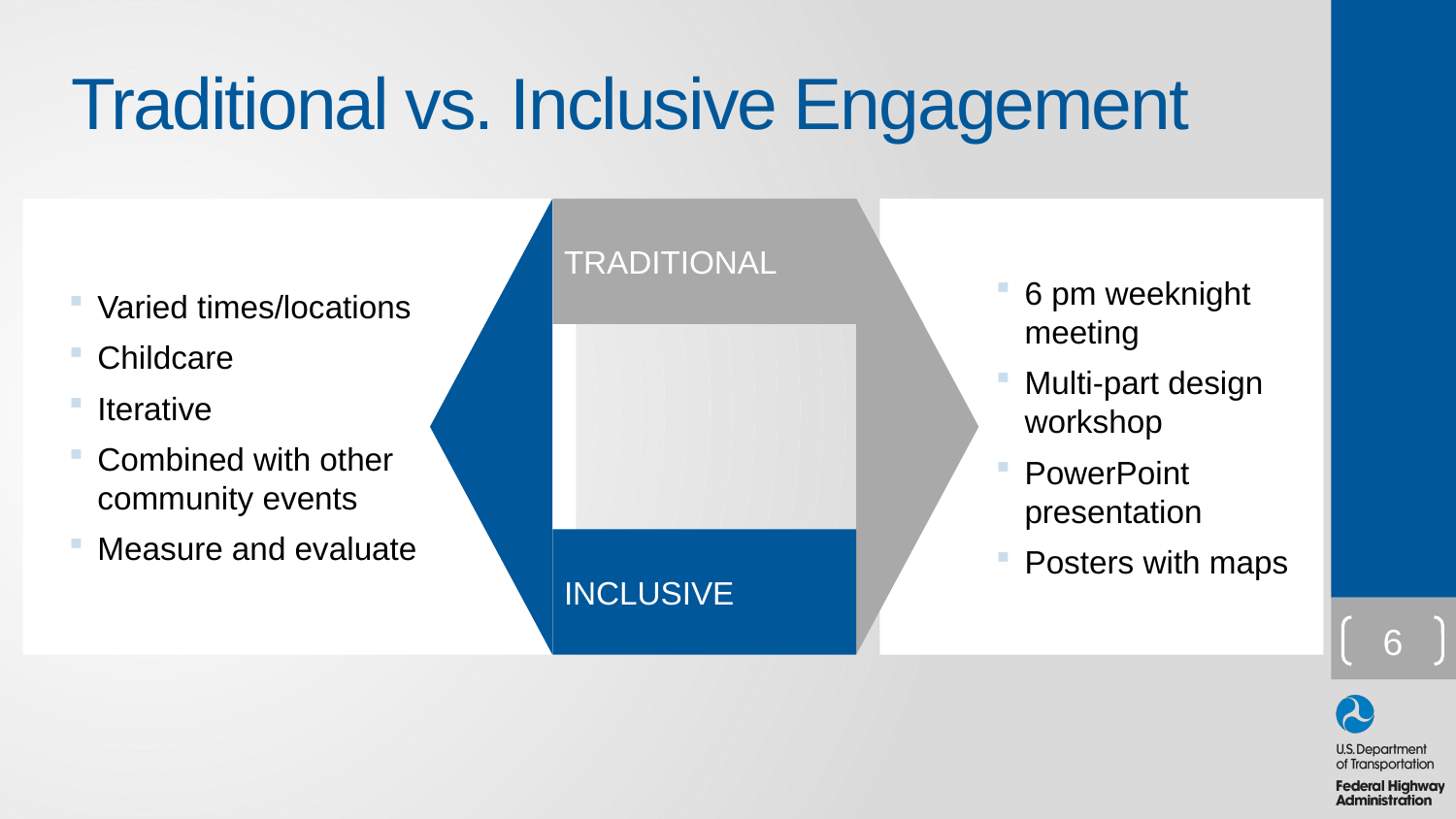

# Traditional vs. Inclusive Engagement

Varied times/locations
Childcare
Iterative
Combined with other community events
Measure and evaluate
TRADITIONAL

6 pm weeknight meeting
Multi-part design workshop
PowerPoint presentation
Posters with maps

INCLUSIVE
6